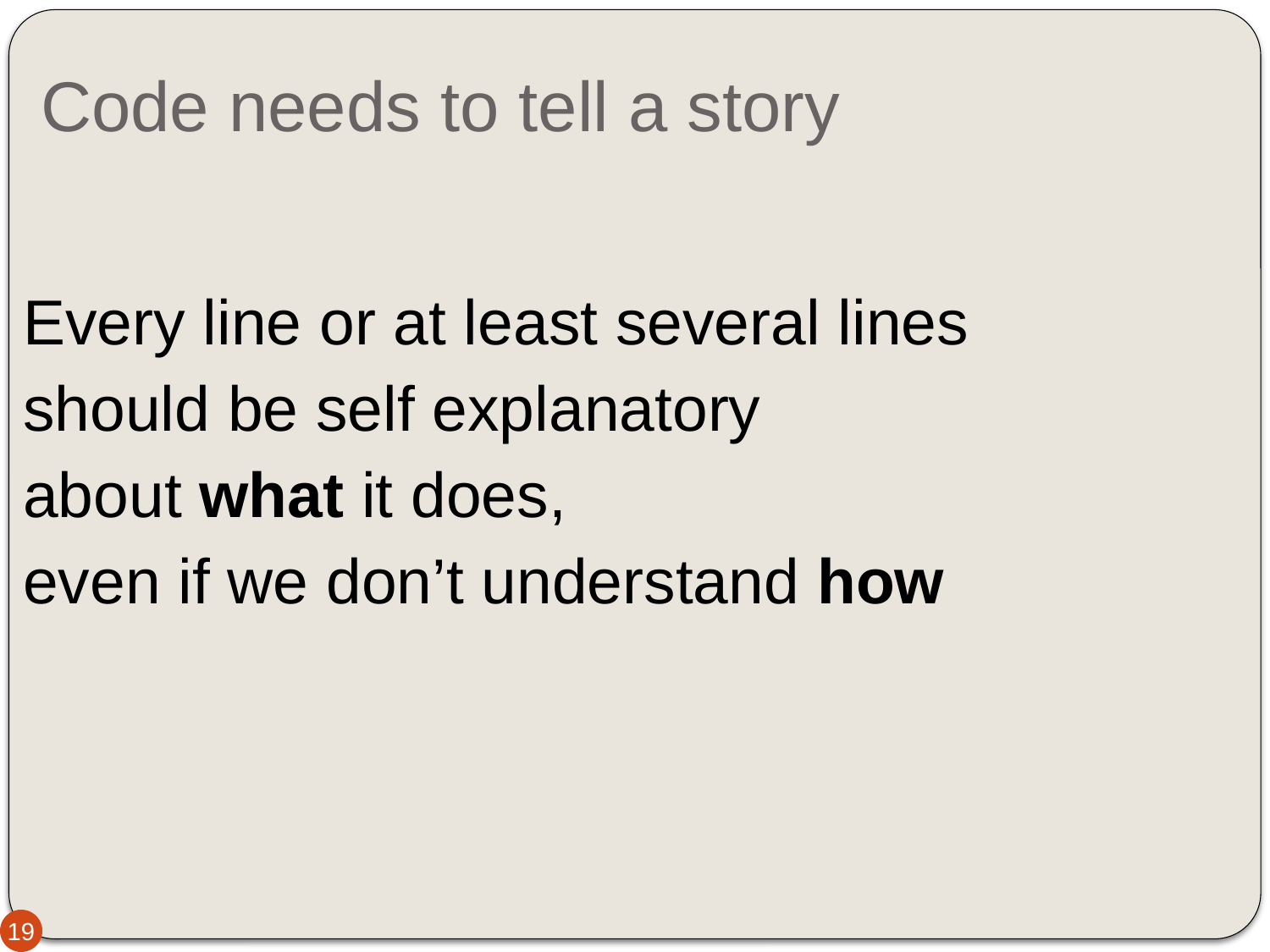

# Code needs to tell a story
Every line or at least several lines
should be self explanatory
about what it does,
even if we don’t understand how

19